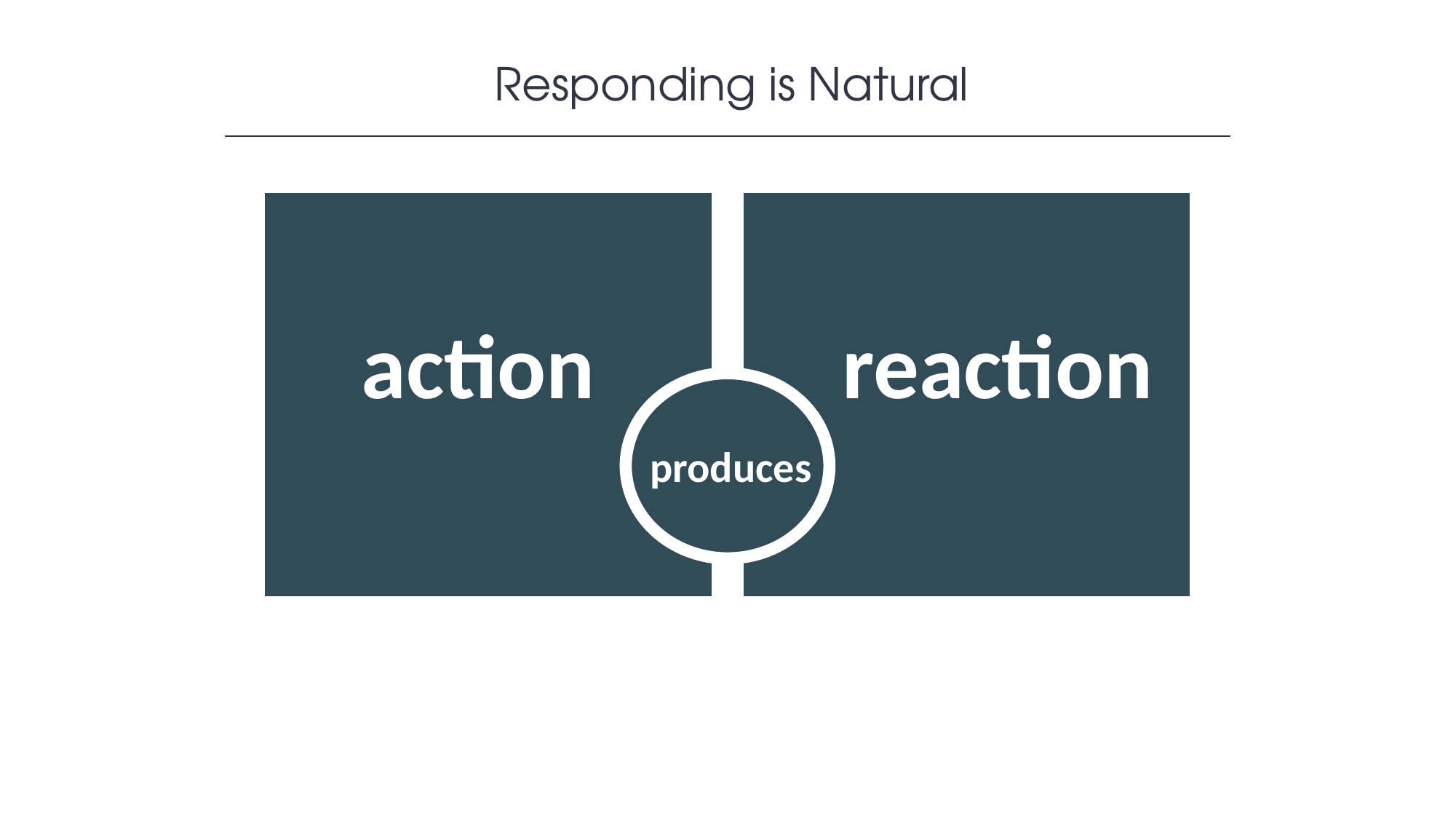

Responding is Natural
HAWKES LEARNING

action
reaction

produces